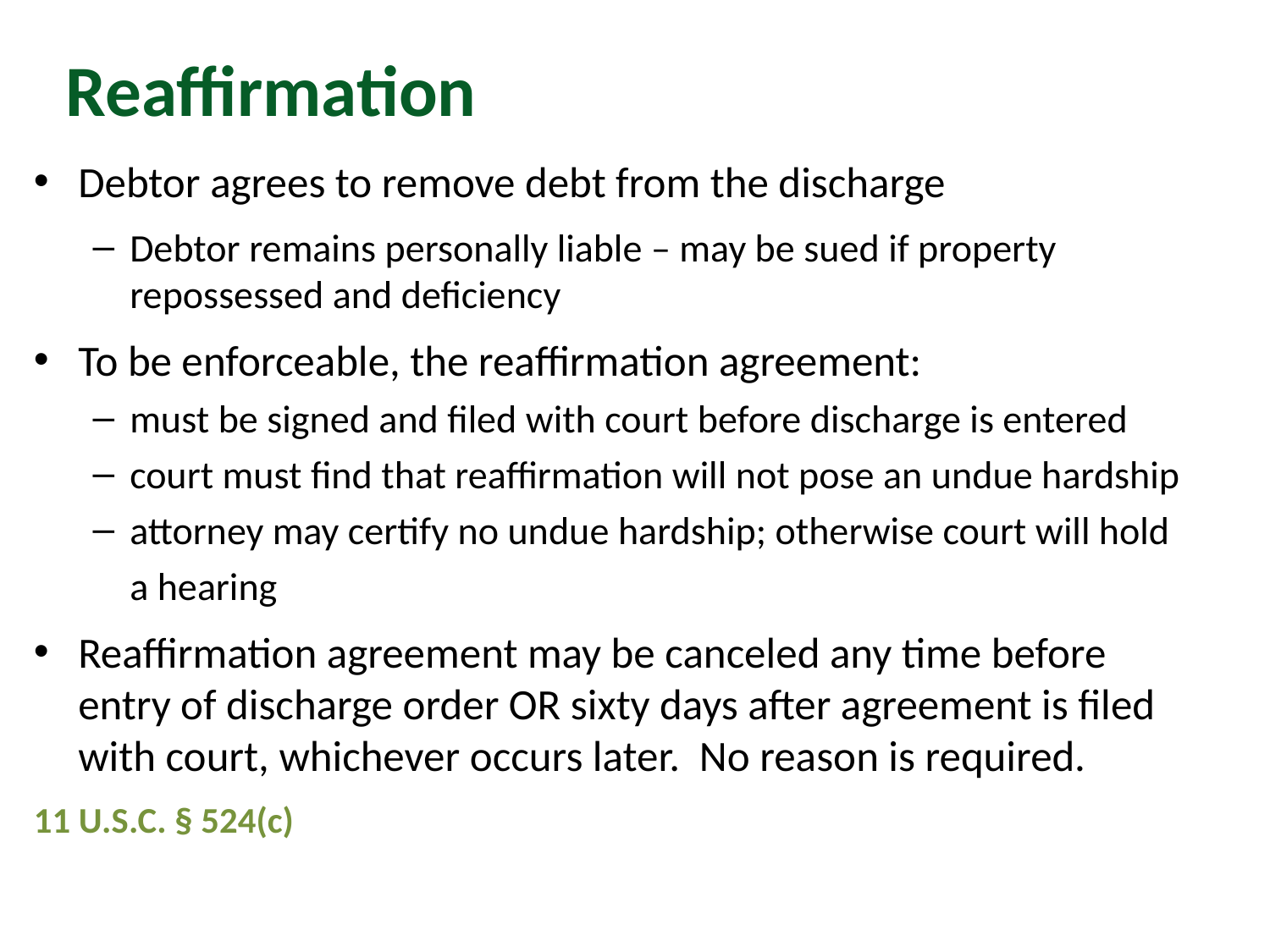

# Reaffirmation
Debtor agrees to remove debt from the discharge
Debtor remains personally liable – may be sued if property repossessed and deficiency
To be enforceable, the reaffirmation agreement:
must be signed and filed with court before discharge is entered
court must find that reaffirmation will not pose an undue hardship
attorney may certify no undue hardship; otherwise court will hold a hearing
Reaffirmation agreement may be canceled any time before  entry of discharge order OR sixty days after agreement is filed with court, whichever occurs later.  No reason is required.
11 U.S.C. § 524(c)